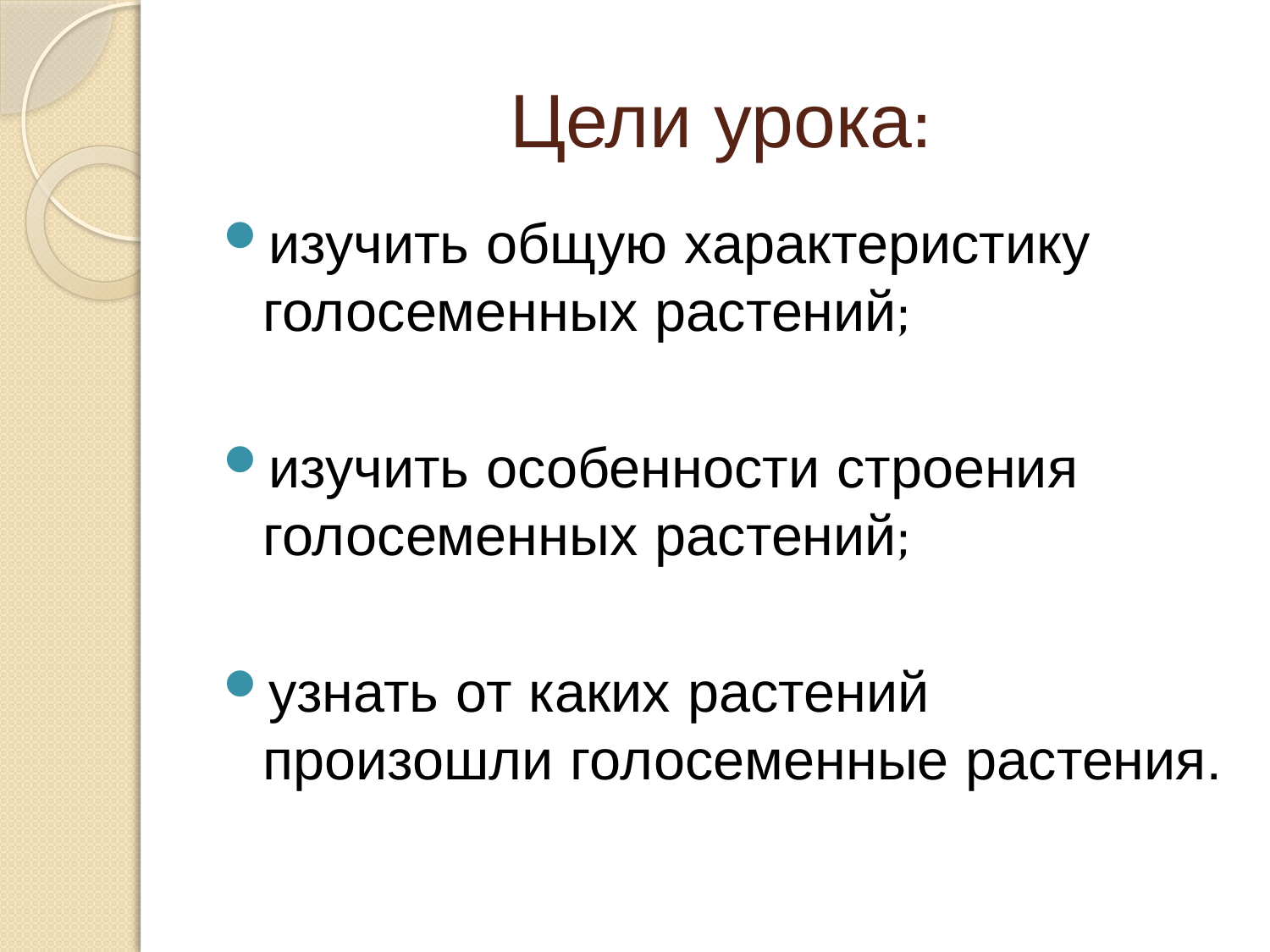

# Цели урока:
изучить общую характеристику голосеменных растений;

изучить особенности строения голосеменных растений;

узнать от каких растений произошли голосеменные растения.